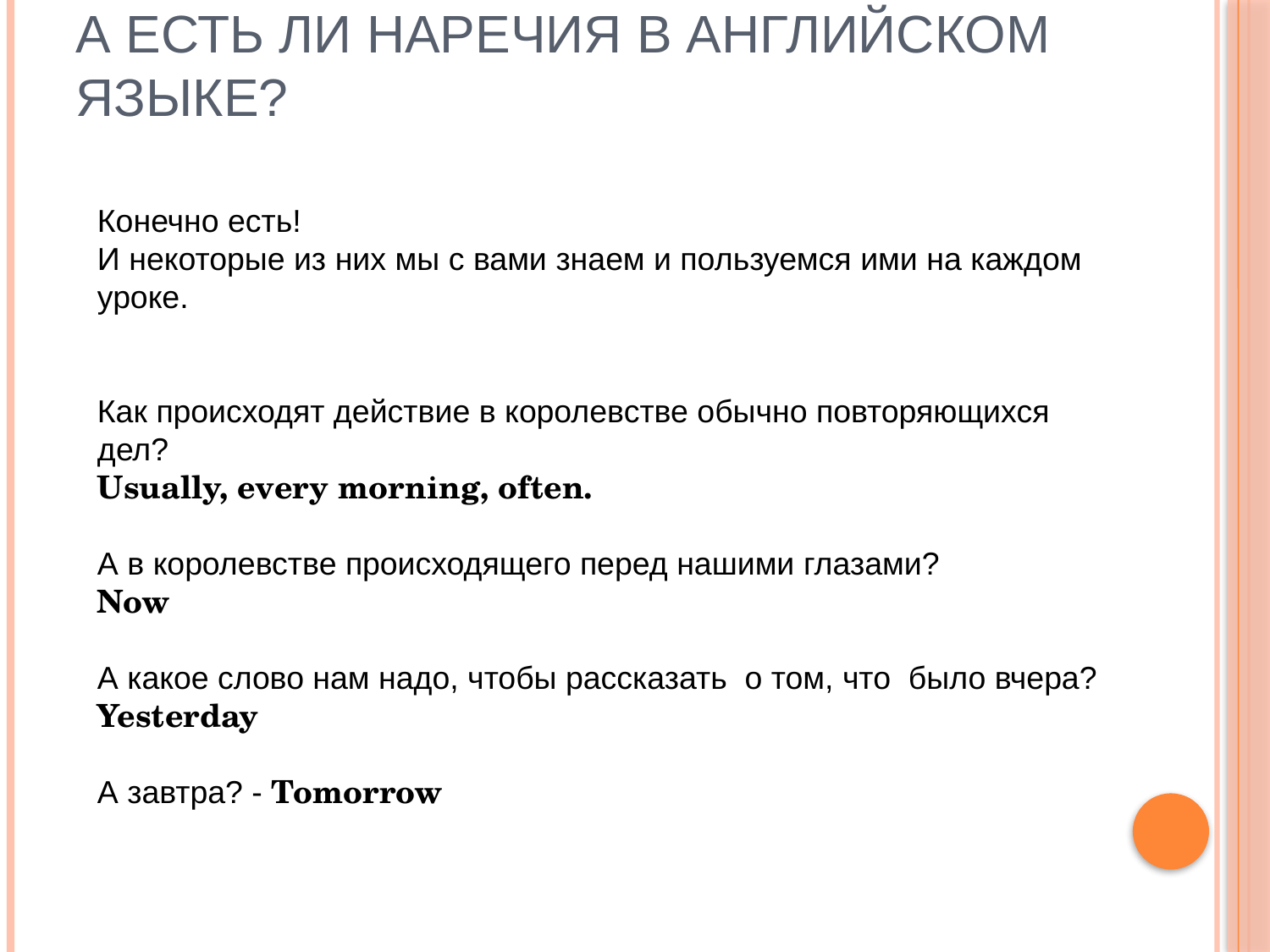

# А есть ли наречия в английском языке?

Конечно есть!
И некоторые из них мы с вами знаем и пользуемся ими на каждом уроке.

Как происходят действие в королевстве обычно повторяющихся дел?
Usually, every morning, often.

А в королевстве происходящего перед нашими глазами?
Now

А какое слово нам надо, чтобы рассказать  о том, что  было вчера?  Yesterday

А завтра? - Tomorrow